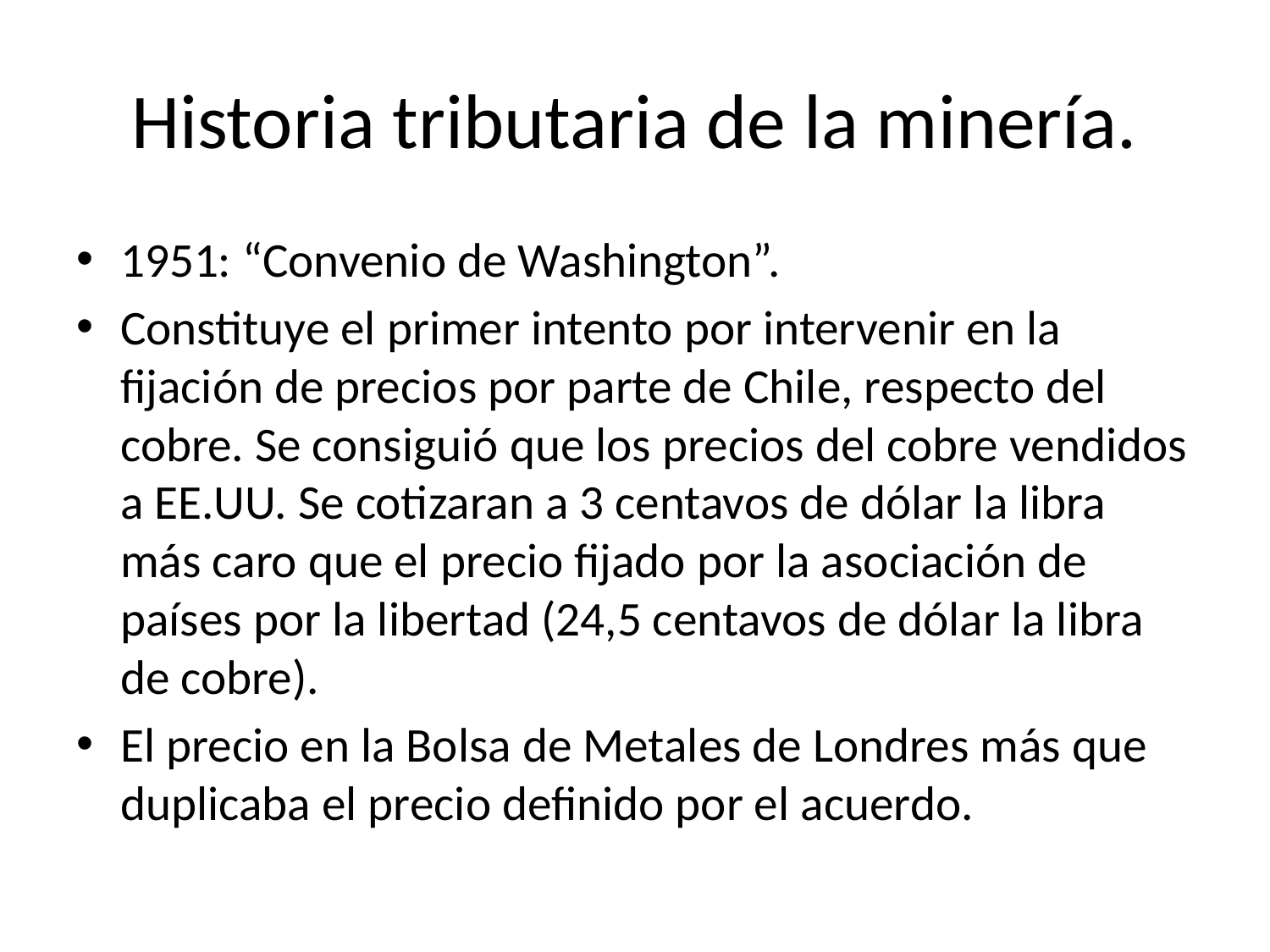

# Historia tributaria de la minería.
1951: “Convenio de Washington”.
Constituye el primer intento por intervenir en la fijación de precios por parte de Chile, respecto del cobre. Se consiguió que los precios del cobre vendidos a EE.UU. Se cotizaran a 3 centavos de dólar la libra más caro que el precio fijado por la asociación de países por la libertad (24,5 centavos de dólar la libra de cobre).
El precio en la Bolsa de Metales de Londres más que duplicaba el precio definido por el acuerdo.